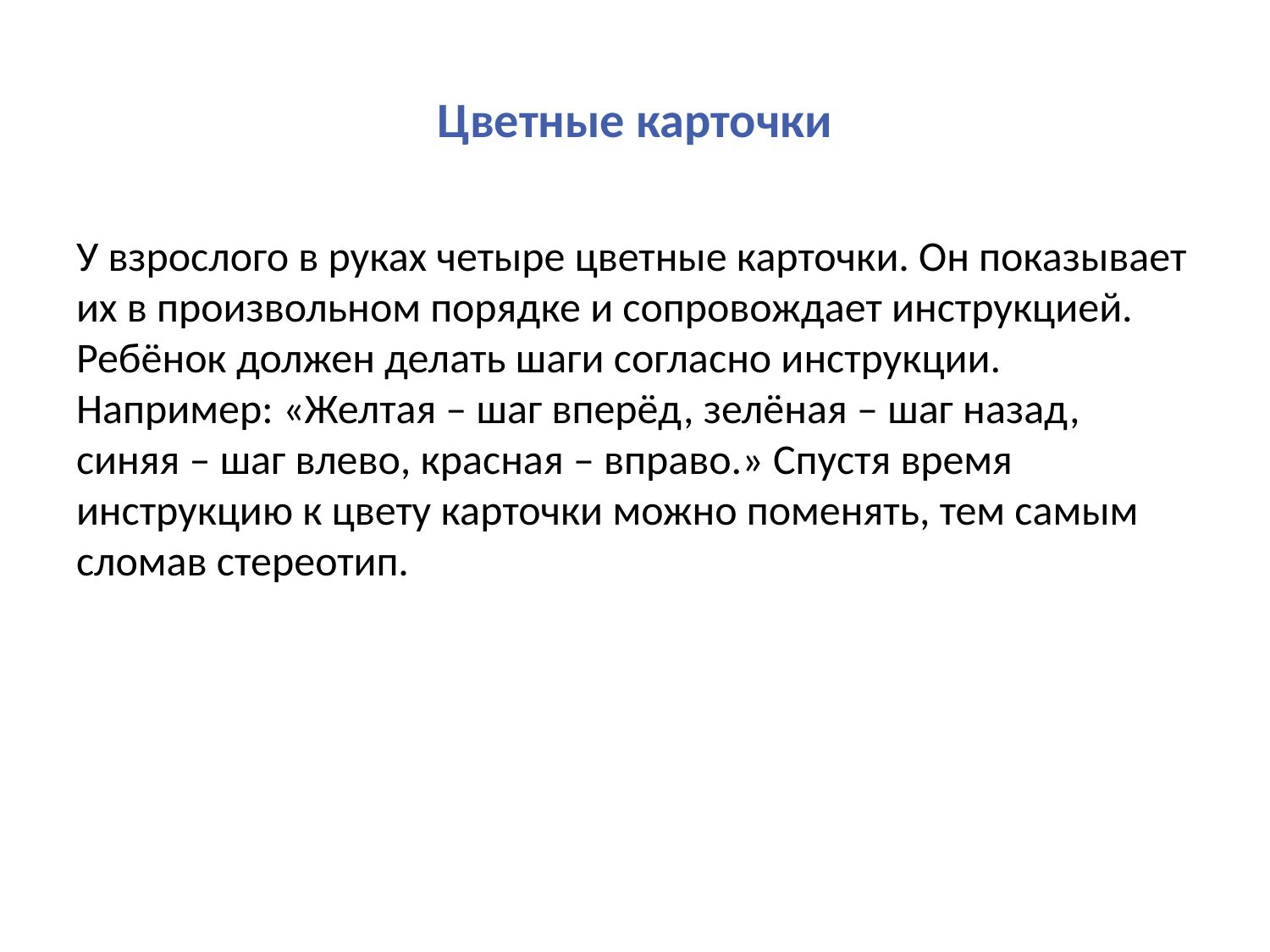

# Цветные карточки
У взрослого в руках четыре цветные карточки. Он показывает их в произвольном порядке и сопровождает инструкцией. Ребёнок должен делать шаги согласно инструкции. Например: «Желтая – шаг вперёд, зелёная – шаг назад, синяя – шаг влево, красная – вправо.» Спустя время инструкцию к цвету карточки можно поменять, тем самым сломав стереотип.